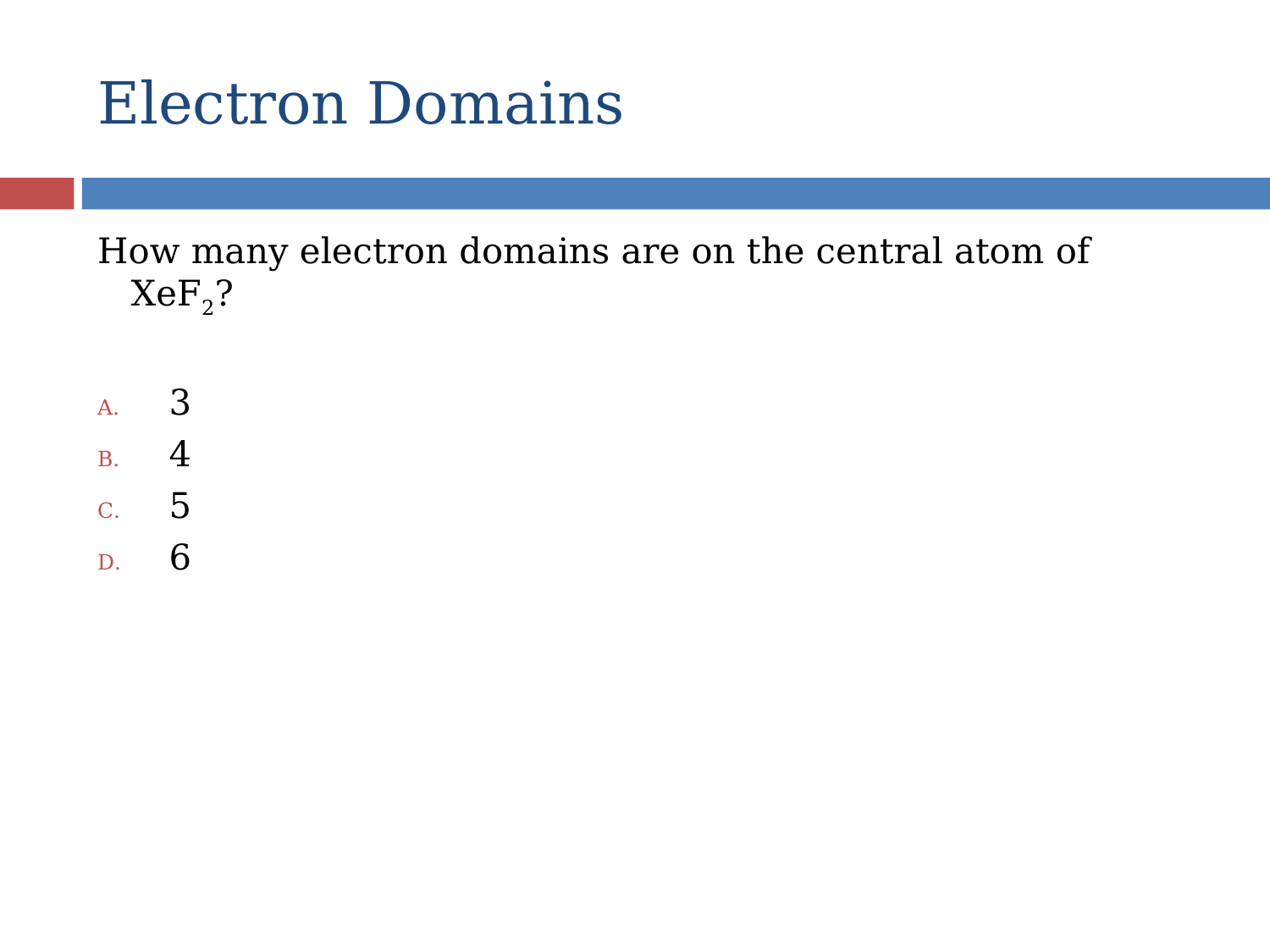

# Electron Domains
How many electron domains are on the central atom of XeF2?

3
4
5
6